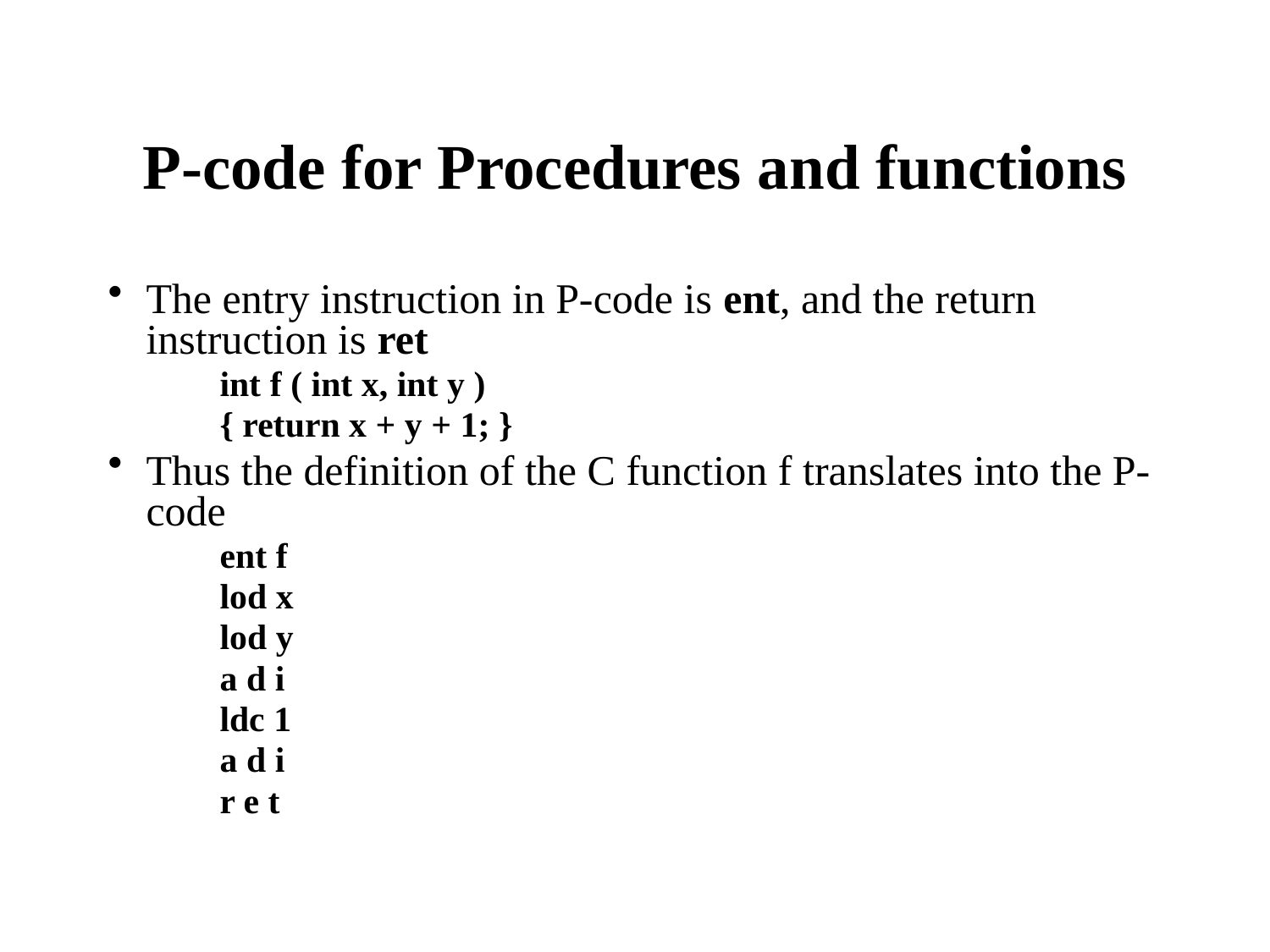

# P-code for Procedures and functions
The entry instruction in P-code is ent, and the return instruction is ret
int f ( int x, int y )
{ return x + y + 1; }
Thus the definition of the C function f translates into the P-code
ent f
lod x
lod y
a d i
ldc 1
a d i
r e t